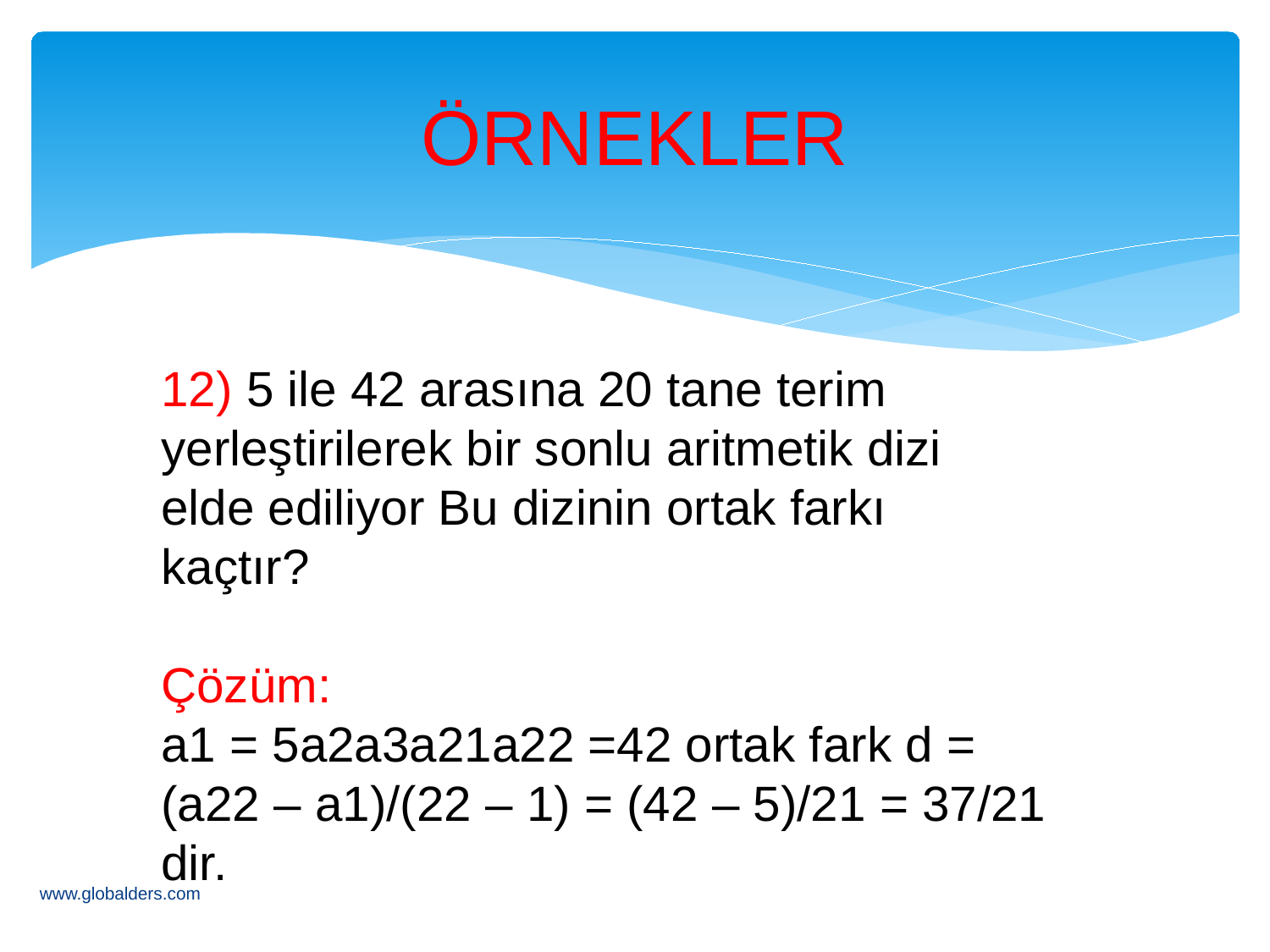

# ÖRNEKLER
12) 5 ile 42 arasına 20 tane terim yerleştirilerek bir sonlu aritmetik dizi elde ediliyor Bu dizinin ortak farkı kaçtır?
Çözüm:
a1 = 5a2a3a21a22 =42 ortak fark d = (a22 – a1)/(22 – 1) = (42 – 5)/21 = 37/21 dir.
www.globalders.com